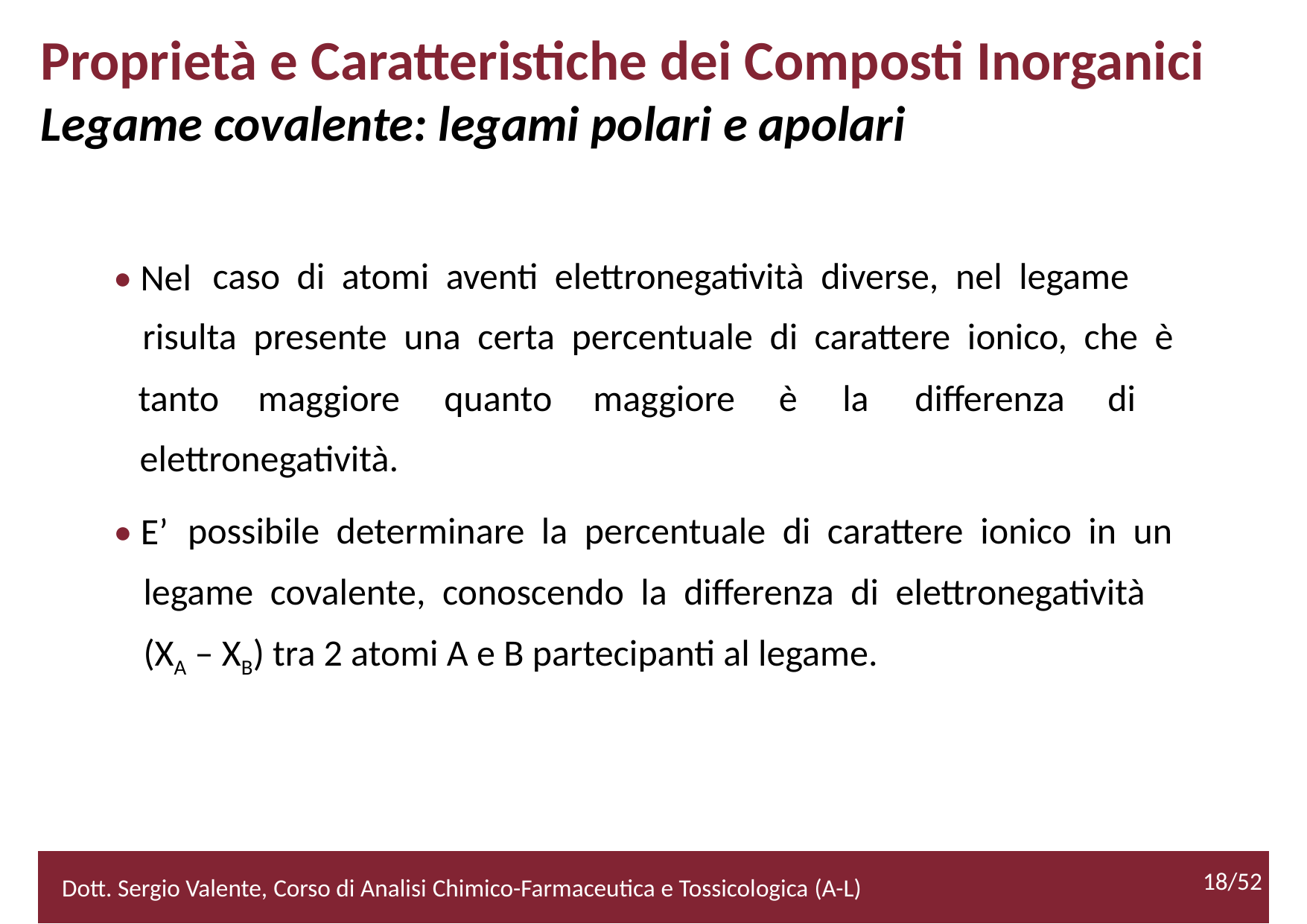

Proprietà e Caratteristiche dei Composti Inorganici
Legame covalente: legami polari e apolari
• Nel
caso  di  atomi  aventi  elettronegatività  diverse,  nel  legame
risulta  presente  una  certa  percentuale  di  carattere  ionico,  che  è
tanto
maggiore
quanto
maggiore
è
la
differenza
di
elettronegatività.
• E’
possibile  determinare  la  percentuale  di  carattere  ionico  in  un
legame  covalente,  conoscendo  la  differenza  di  elettronegatività

(XA – XB) tra 2 atomi A e B partecipanti al legame.

18/52
Dott. Sergio Valente, Corso di Analisi Chimico-Farmaceutica e Tossicologica (A-L)